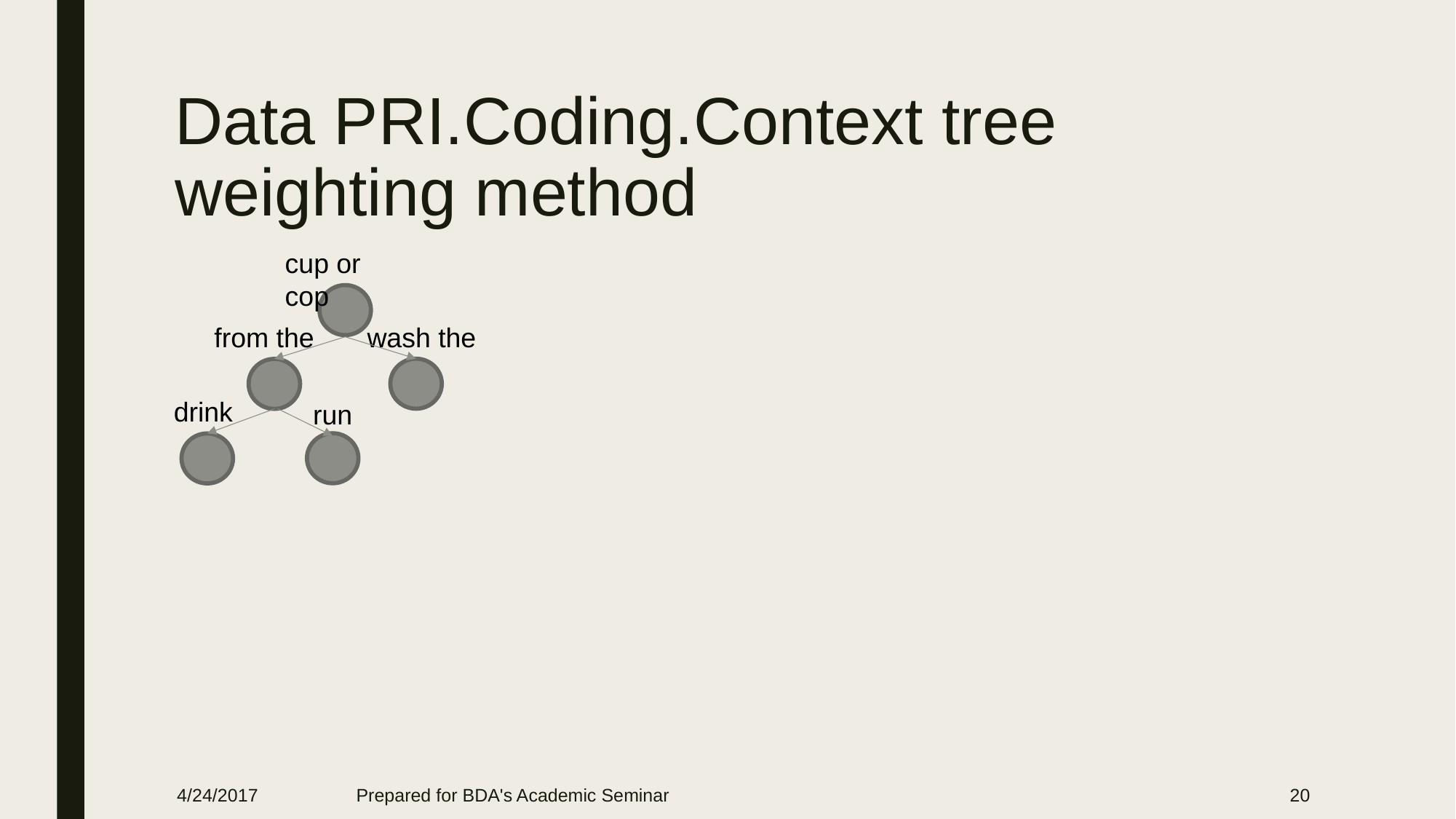

# Data PRI.Coding.Context tree weighting method
cup or cop

wash the

from the

drink

run

4/24/2017
Prepared for BDA's Academic Seminar
20